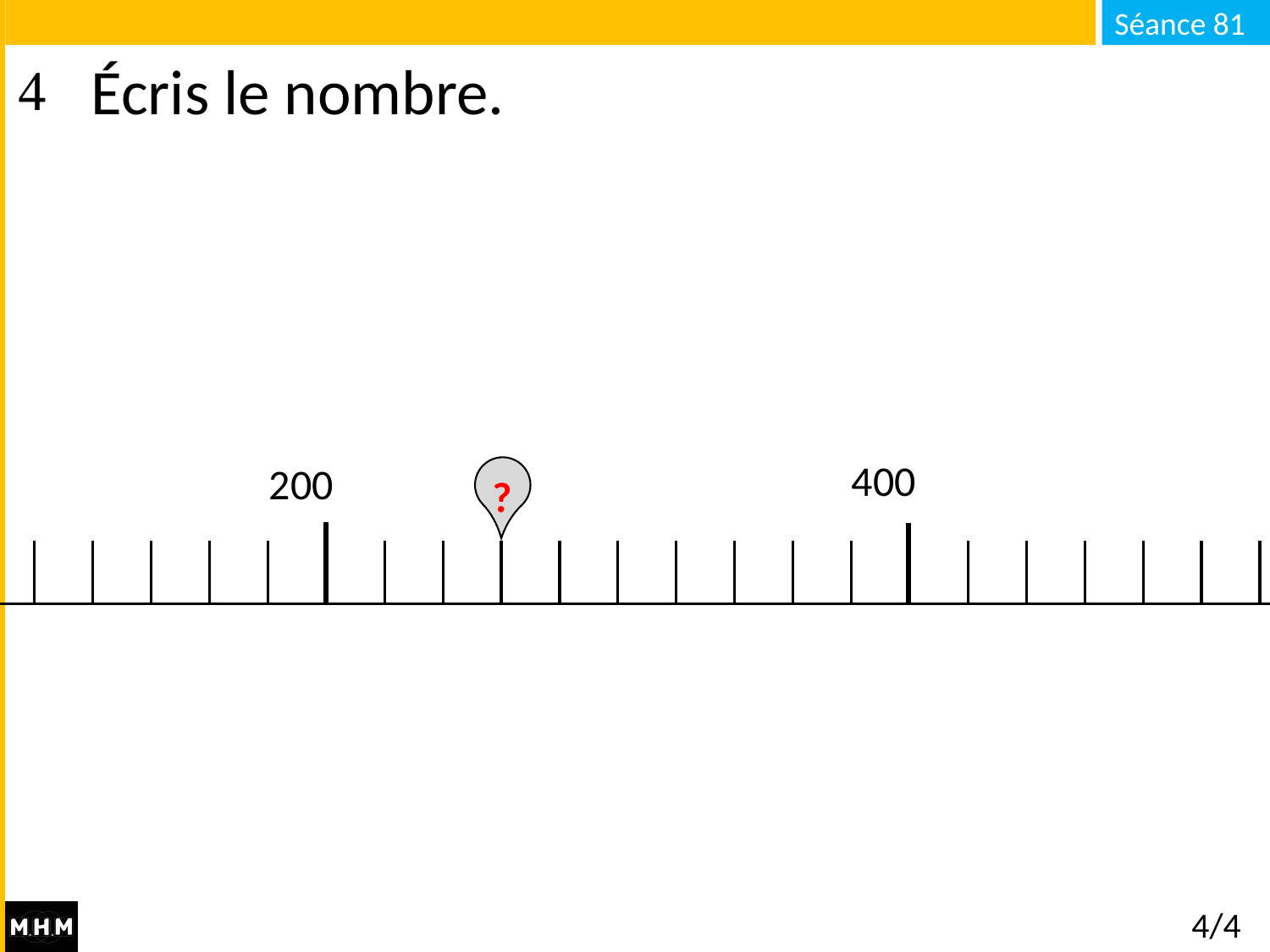

# Écris le nombre.
400
200

?
4/4